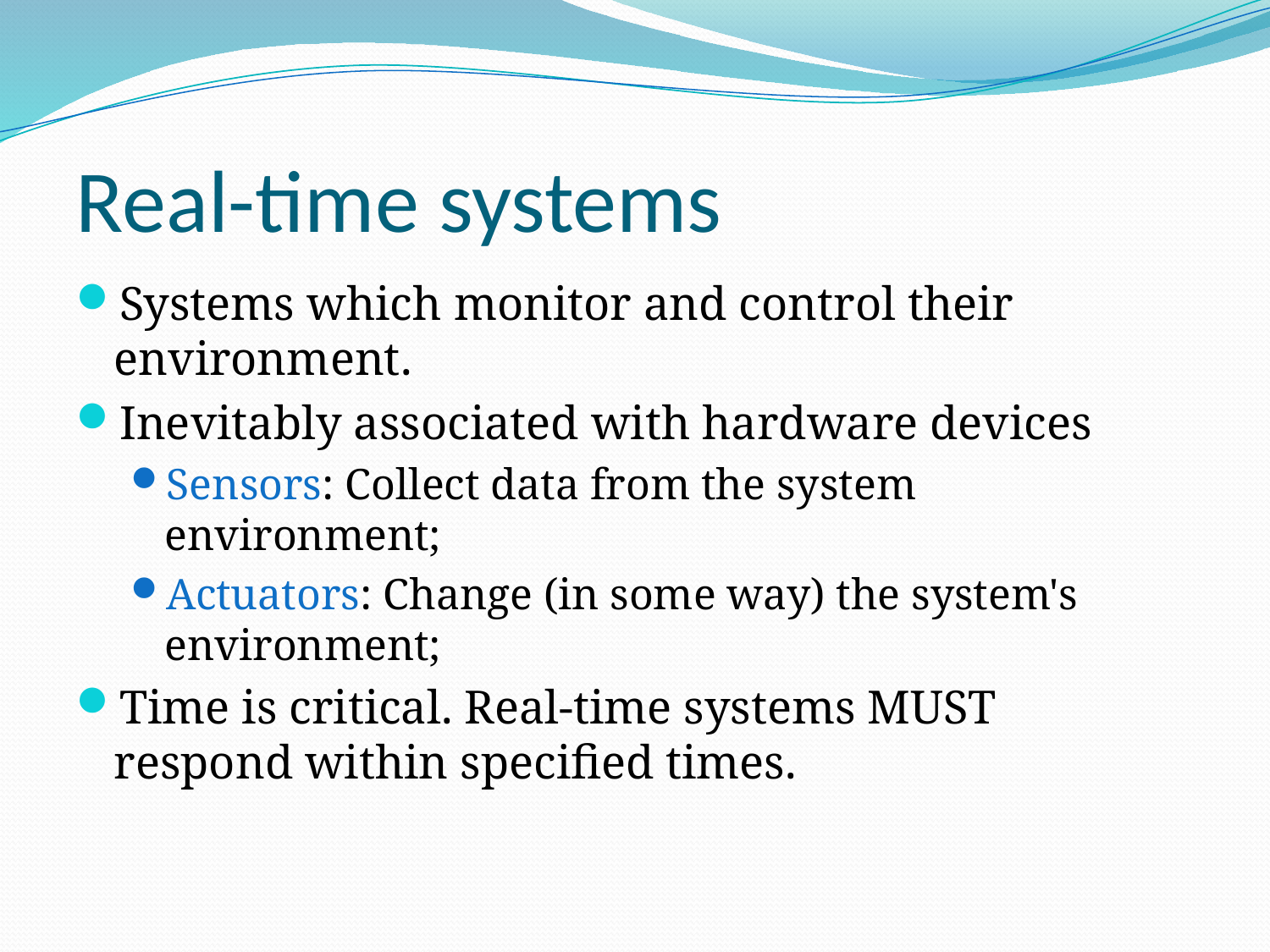

# Real-time systems
Systems which monitor and control their
environment.
Inevitably associated with hardware devices
Sensors: Collect data from the system environment;
Actuators: Change (in some way) the system's
environment;
Time is critical. Real-time systems MUST
respond within specified times.